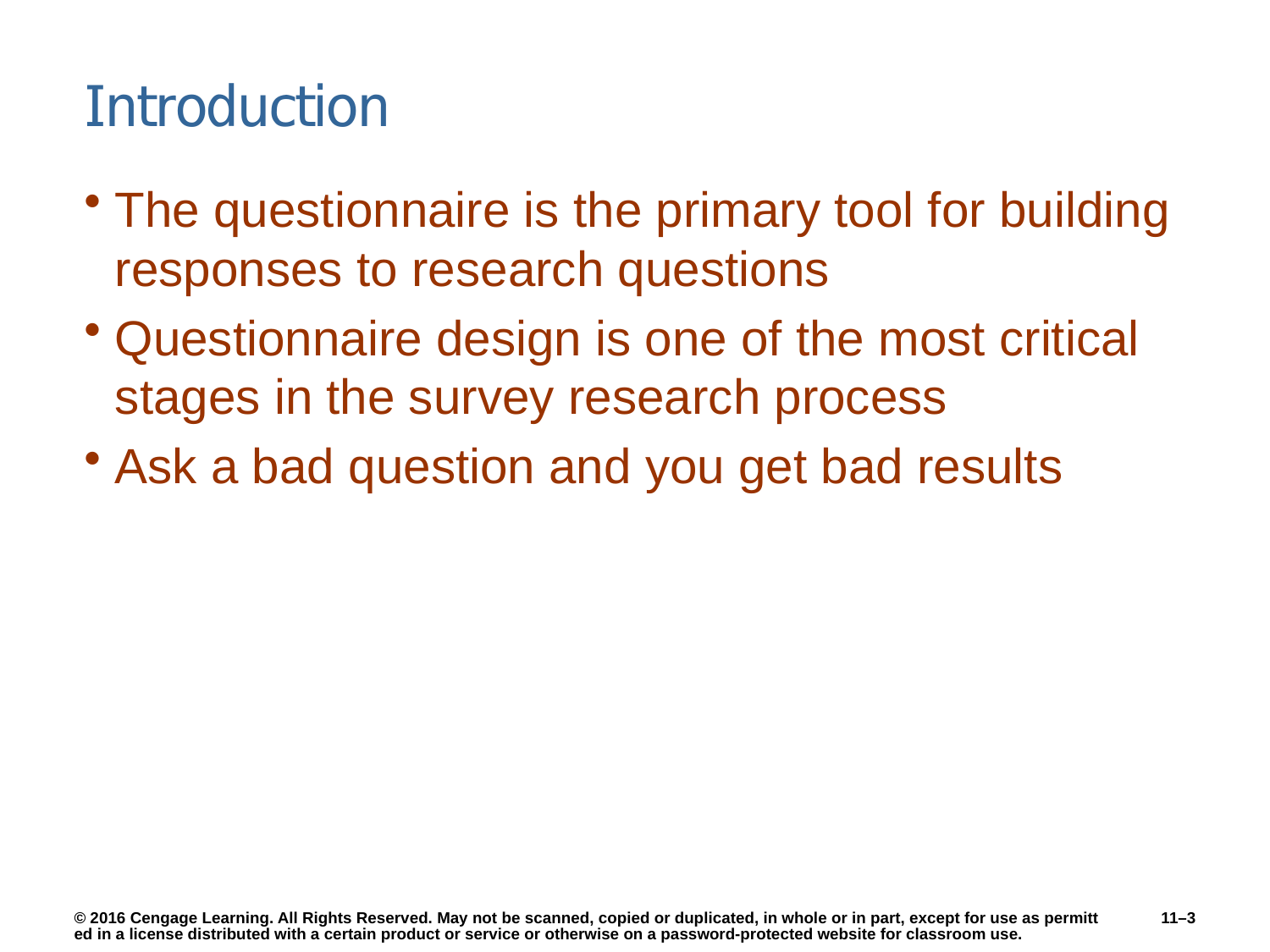

# Introduction
The questionnaire is the primary tool for building responses to research questions
Questionnaire design is one of the most critical stages in the survey research process
Ask a bad question and you get bad results

11–3
© 2016 Cengage Learning. All Rights Reserved. May not be scanned, copied or duplicated, in whole or in part, except for use as permitted in a license distributed with a certain product or service or otherwise on a password-protected website for classroom use.